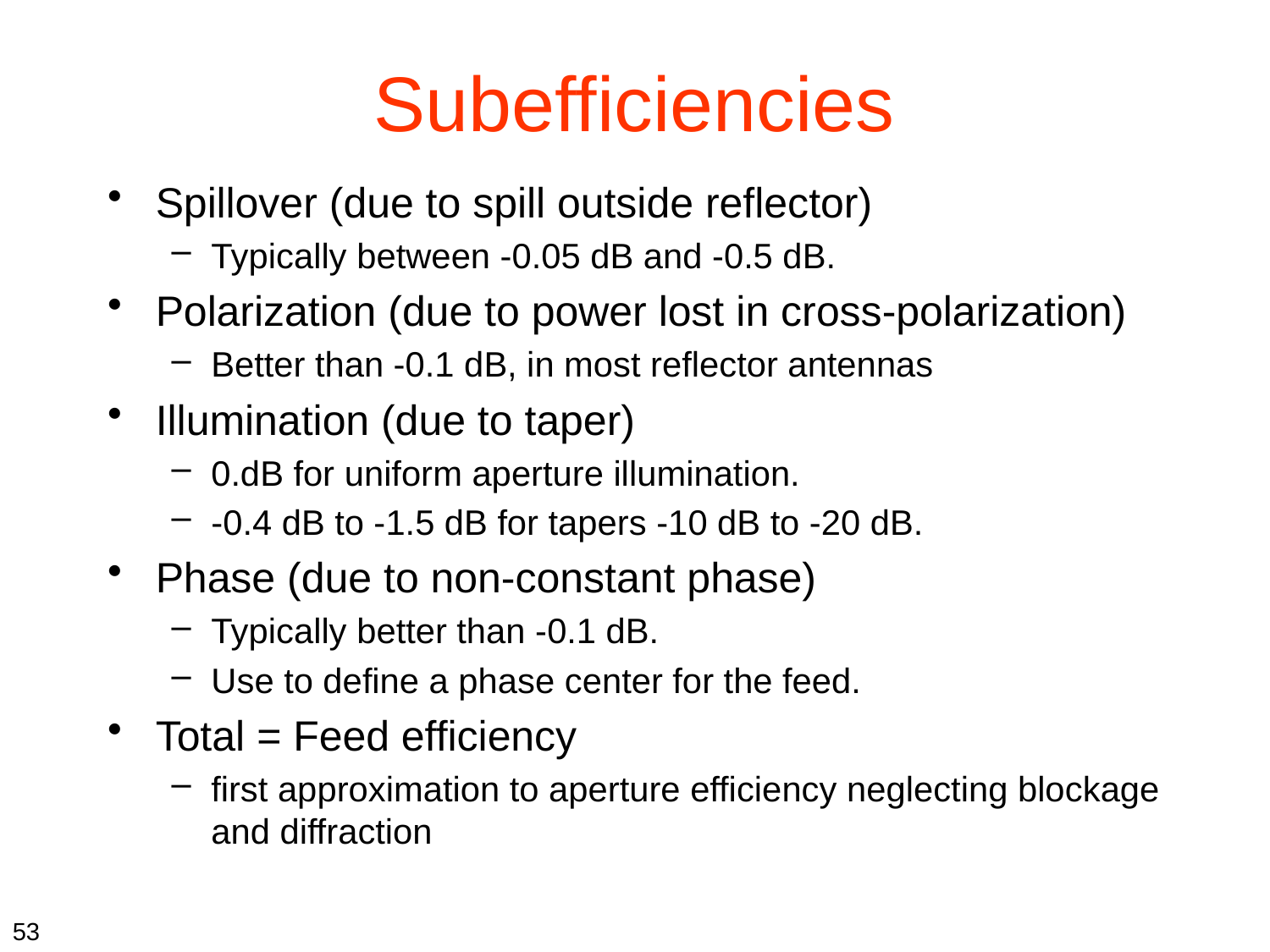

# Subefficiencies
Spillover (due to spill outside reflector)
Typically between -0.05 dB and -0.5 dB.
Polarization (due to power lost in cross-polarization)
Better than -0.1 dB, in most reflector antennas
Illumination (due to taper)
0.dB for uniform aperture illumination.
-0.4 dB to -1.5 dB for tapers -10 dB to -20 dB.
Phase (due to non-constant phase)
Typically better than -0.1 dB.
Use to define a phase center for the feed.
Total = Feed efficiency
first approximation to aperture efficiency neglecting blockage and diffraction